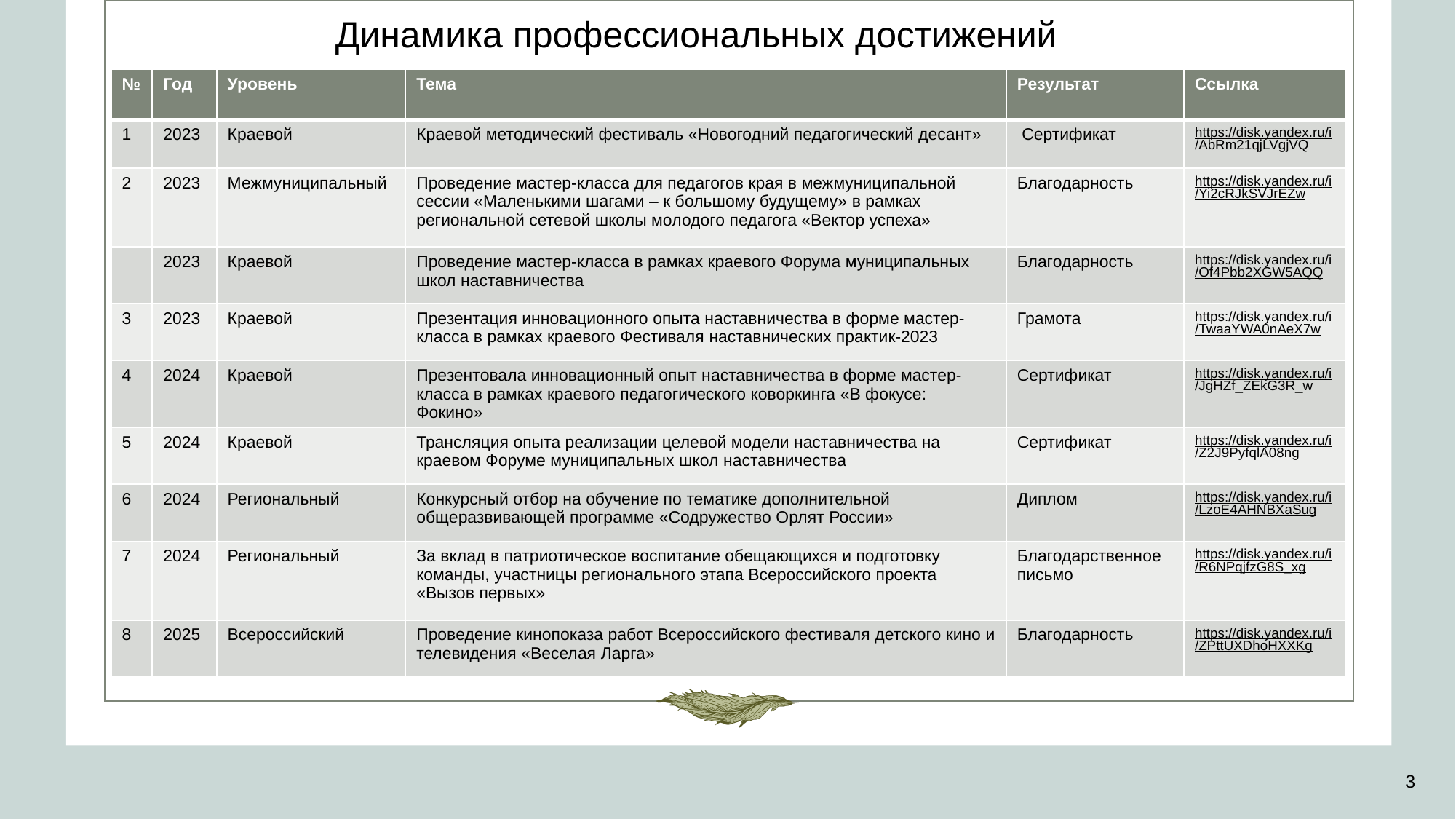

Динамика профессиональных достижений
| № | Год | Уровень | Тема | Результат | Ссылка |
| --- | --- | --- | --- | --- | --- |
| 1 | 2023 | Краевой | Краевой методический фестиваль «Новогодний педагогический десант» | Сертификат | https://disk.yandex.ru/i/AbRm21qjLVgjVQ |
| 2 | 2023 | Межмуниципальный | Проведение мастер-класса для педагогов края в межмуниципальной сессии «Маленькими шагами – к большому будущему» в рамках региональной сетевой школы молодого педагога «Вектор успеха» | Благодарность | https://disk.yandex.ru/i/Yi2cRJkSVJrEZw |
|  | 2023 | Краевой | Проведение мастер-класса в рамках краевого Форума муниципальных школ наставничества | Благодарность | https://disk.yandex.ru/i/Of4Pbb2XGW5AQQ |
| 3 | 2023 | Краевой | Презентация инновационного опыта наставничества в форме мастер-класса в рамках краевого Фестиваля наставнических практик-2023 | Грамота | https://disk.yandex.ru/i/TwaaYWA0nAeX7w |
| 4 | 2024 | Краевой | Презентовала инновационный опыт наставничества в форме мастер-класса в рамках краевого педагогического коворкинга «В фокусе: Фокино» | Сертификат | https://disk.yandex.ru/i/JgHZf\_ZEkG3R\_w |
| 5 | 2024 | Краевой | Трансляция опыта реализации целевой модели наставничества на краевом Форуме муниципальных школ наставничества | Сертификат | https://disk.yandex.ru/i/Z2J9PyfqlA08ng |
| 6 | 2024 | Региональный | Конкурсный отбор на обучение по тематике дополнительной общеразвивающей программе «Содружество Орлят России» | Диплом | https://disk.yandex.ru/i/LzoE4AHNBXaSug |
| 7 | 2024 | Региональный | За вклад в патриотическое воспитание обещающихся и подготовку команды, участницы регионального этапа Всероссийского проекта «Вызов первых» | Благодарственное письмо | https://disk.yandex.ru/i/R6NPqjfzG8S\_xg |
| 8 | 2025 | Всероссийский | Проведение кинопоказа работ Всероссийского фестиваля детского кино и телевидения «Веселая Ларга» | Благодарность | https://disk.yandex.ru/i/ZPttUXDhoHXXKg |
3